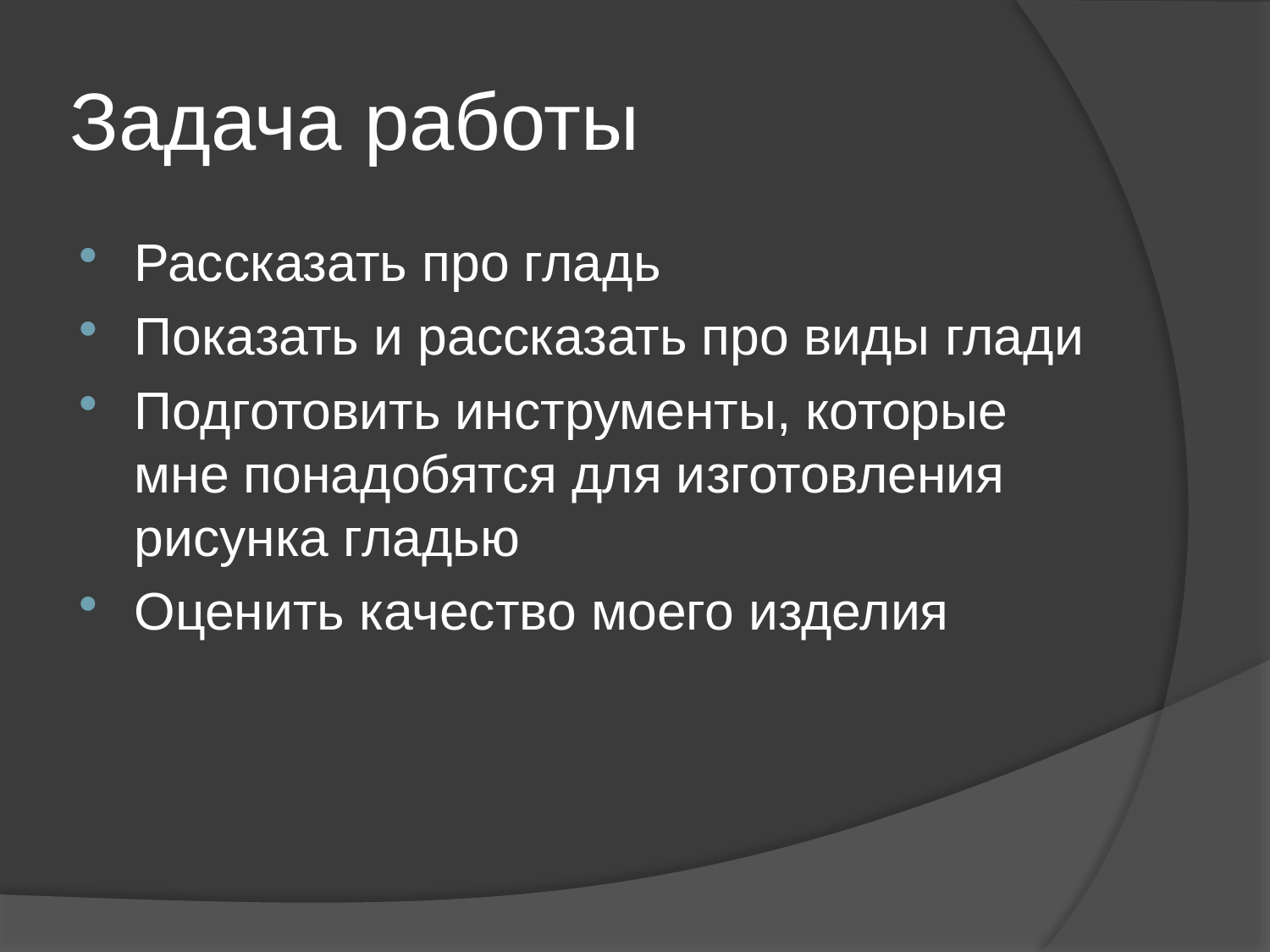

# Задача работы
Рассказать про гладь
Показать и рассказать про виды глади
Подготовить инструменты, которые мне понадобятся для изготовления рисунка гладью
Оценить качество моего изделия